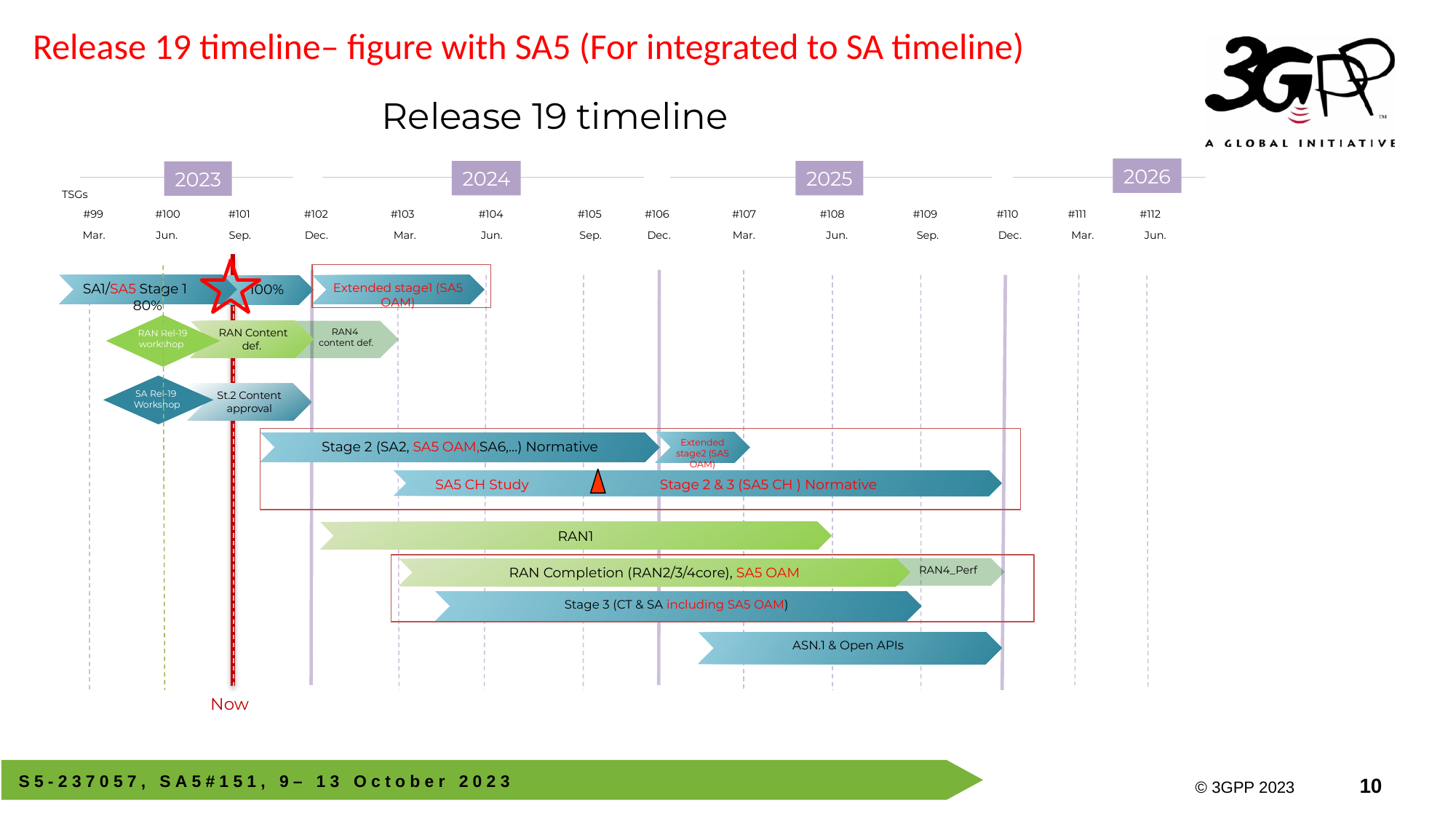

Release 19 timeline– figure with SA5 (For integrated to SA timeline)
Release 19 timeline
2026
2024
2025
2023
TSGs
#99
#100
#101
#102
#103
#104
#105
#106
#107
#108
#109
#110
#111
#112
Mar.
Jun.
Sep.
Dec.
Mar.
Jun.
Sep.
Dec.
Mar.
Jun.
Sep.
Dec.
Mar.
Jun.

SA1/SA5 Stage 1        80%
Extended stage1 (SA5 OAM)
100%

 RAN Content def.
RAN4
content def.
 RAN Rel-19 workshop

SA Rel-19
Workshop
St.2 Content approval

Extended stage2 (SA5 OAM)
Stage 2 (SA2, SA5 OAM,SA6,…) Normative

        SA5 CH Study                                    Stage 2 & 3 (SA5 CH ) Normative

RAN1

RAN4_Perf
RAN Completion (RAN2/3/4core), SA5 OAM
Stage 3 (CT & SA including SA5 OAM)
ASN.1 & Open APIs
Now